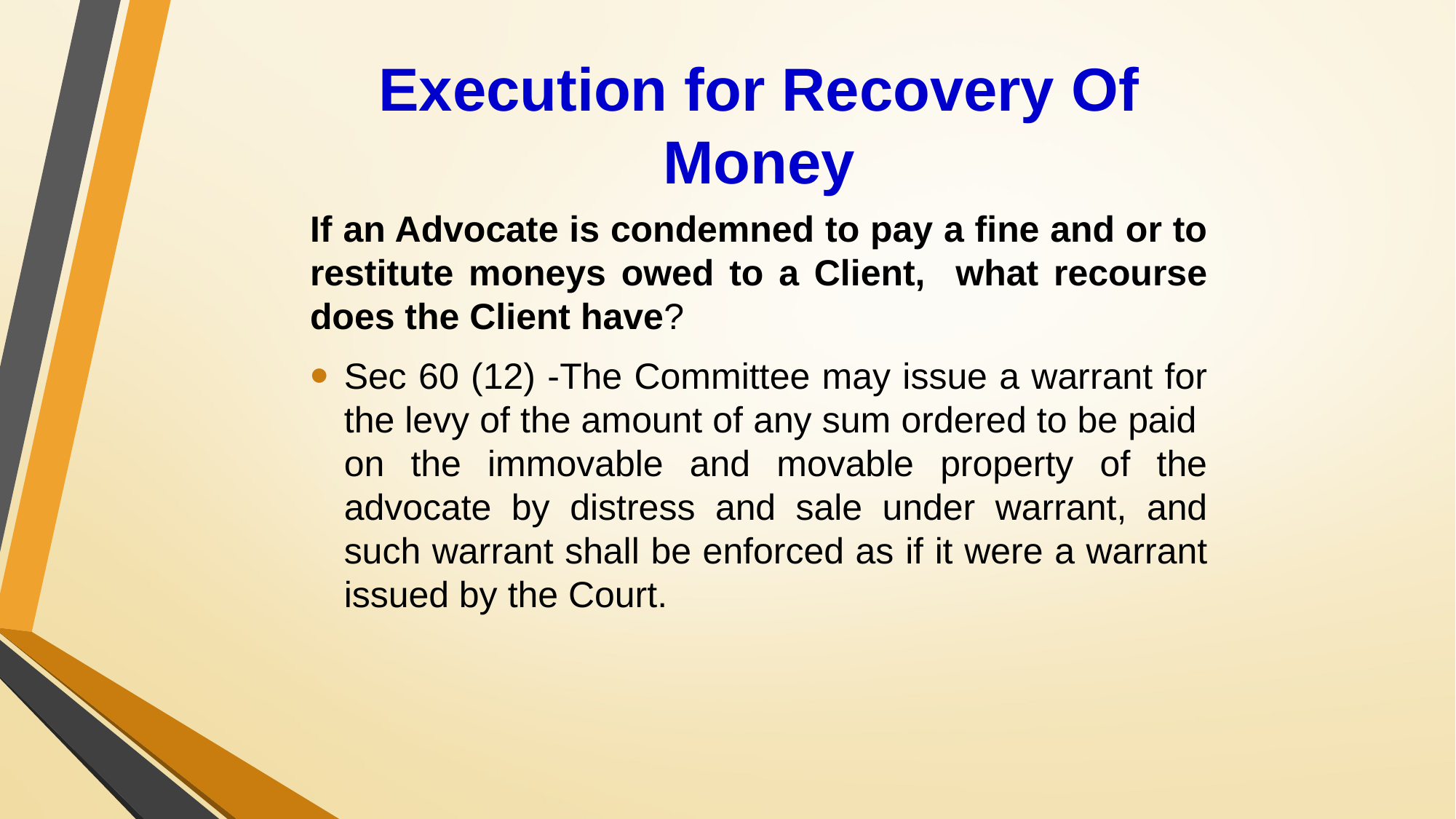

# Execution for Recovery Of Money
If an Advocate is condemned to pay a fine and or to restitute moneys owed to a Client,  what recourse does the Client have?
Sec 60 (12) -The Committee may issue a warrant for the levy of the amount of any sum ordered to be paid  on the immovable and movable property of the advocate by distress and sale under warrant, and such warrant shall be enforced as if it were a warrant issued by the Court.